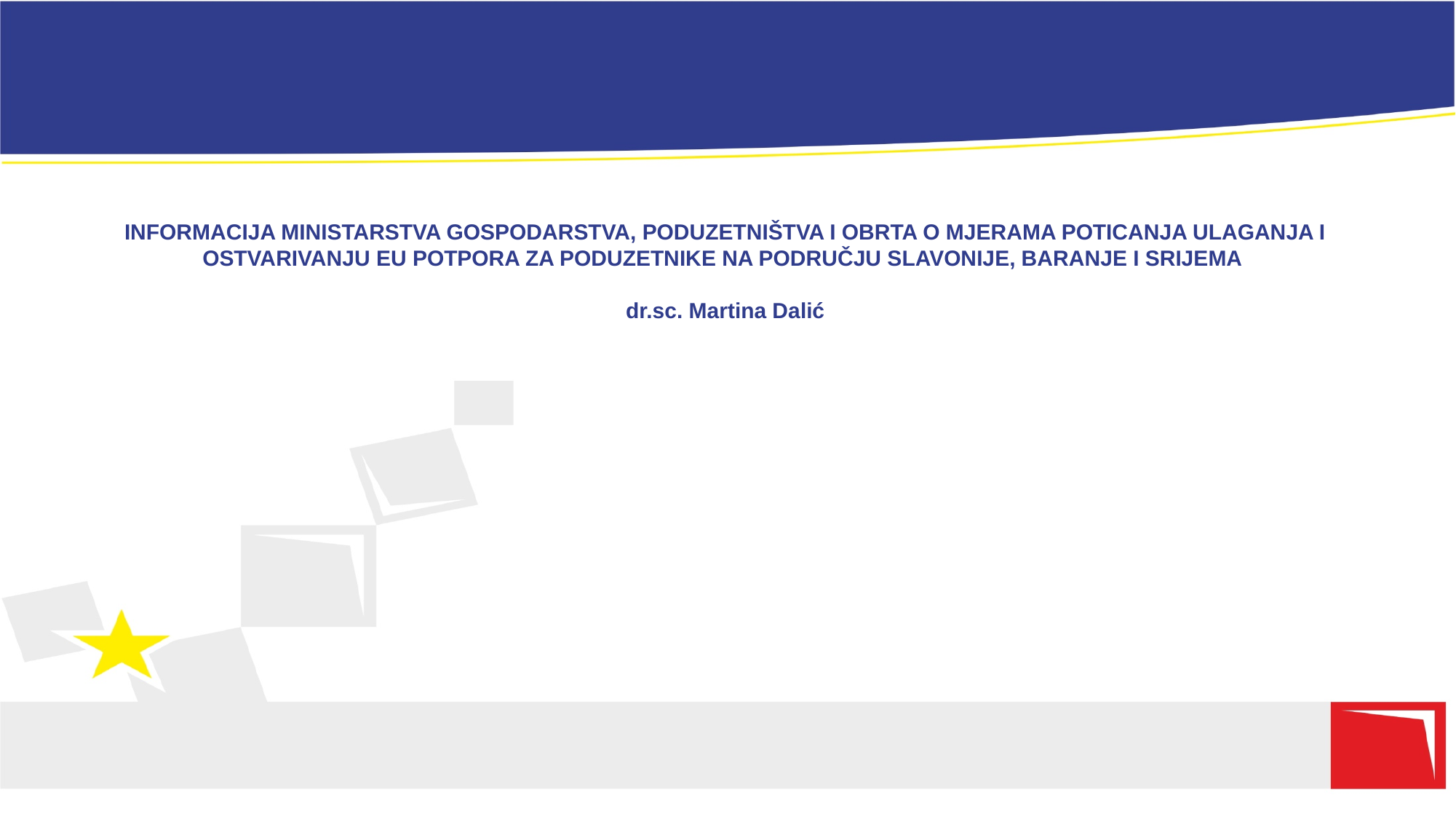

# INFORMACIJA MINISTARSTVA GOSPODARSTVA, PODUZETNIŠTVA I OBRTA O MJERAMA POTICANJA ULAGANJA I OSTVARIVANJU EU POTPORA ZA PODUZETNIKE NA PODRUČJU SLAVONIJE, BARANJE I SRIJEMA dr.sc. Martina Dalić